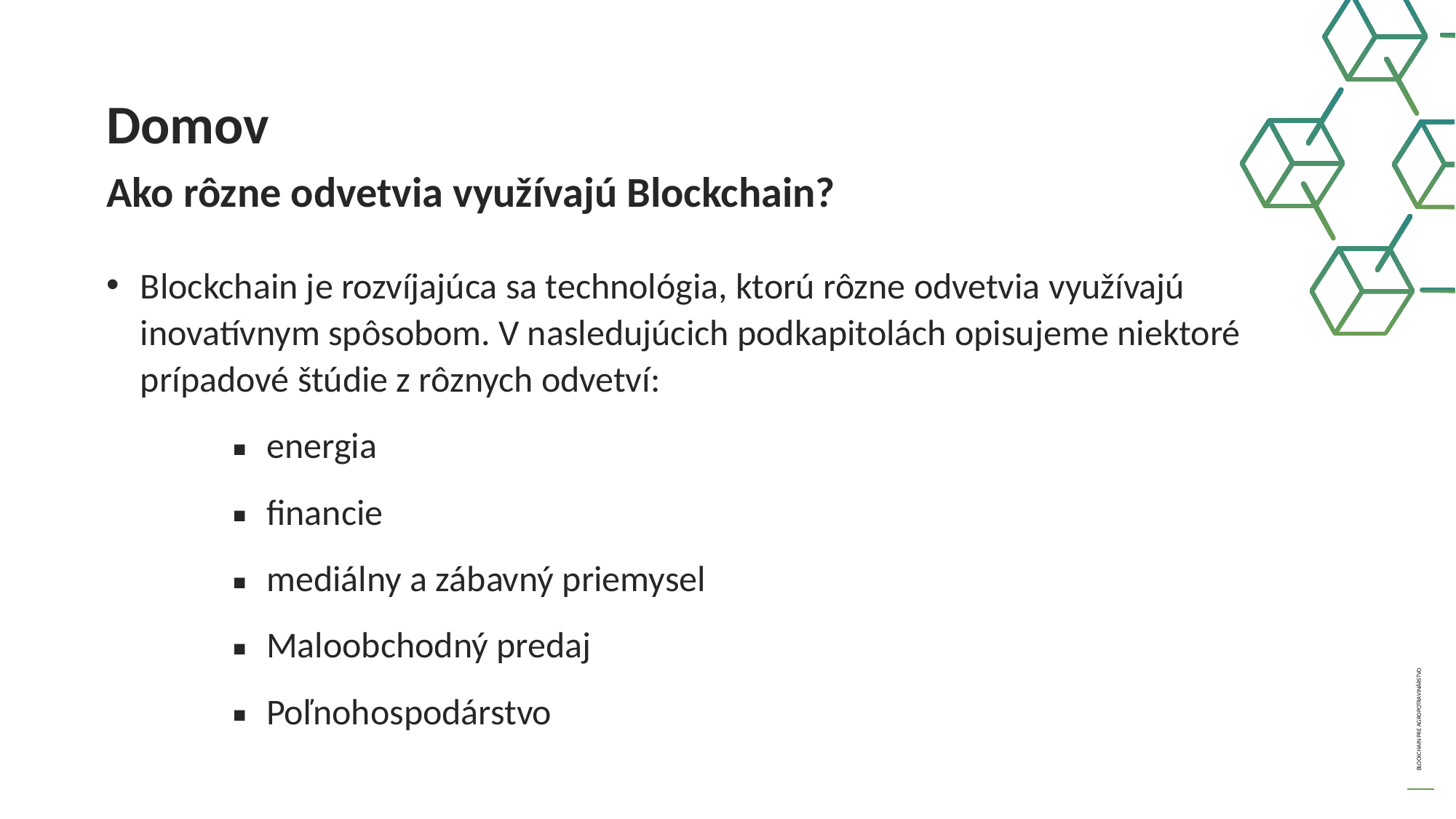

Domov
Ako rôzne odvetvia využívajú Blockchain?
Blockchain je rozvíjajúca sa technológia, ktorú rôzne odvetvia využívajú inovatívnym spôsobom. V nasledujúcich podkapitolách opisujeme niektoré prípadové štúdie z rôznych odvetví:
energia
financie
mediálny a zábavný priemysel
Maloobchodný predaj
Poľnohospodárstvo